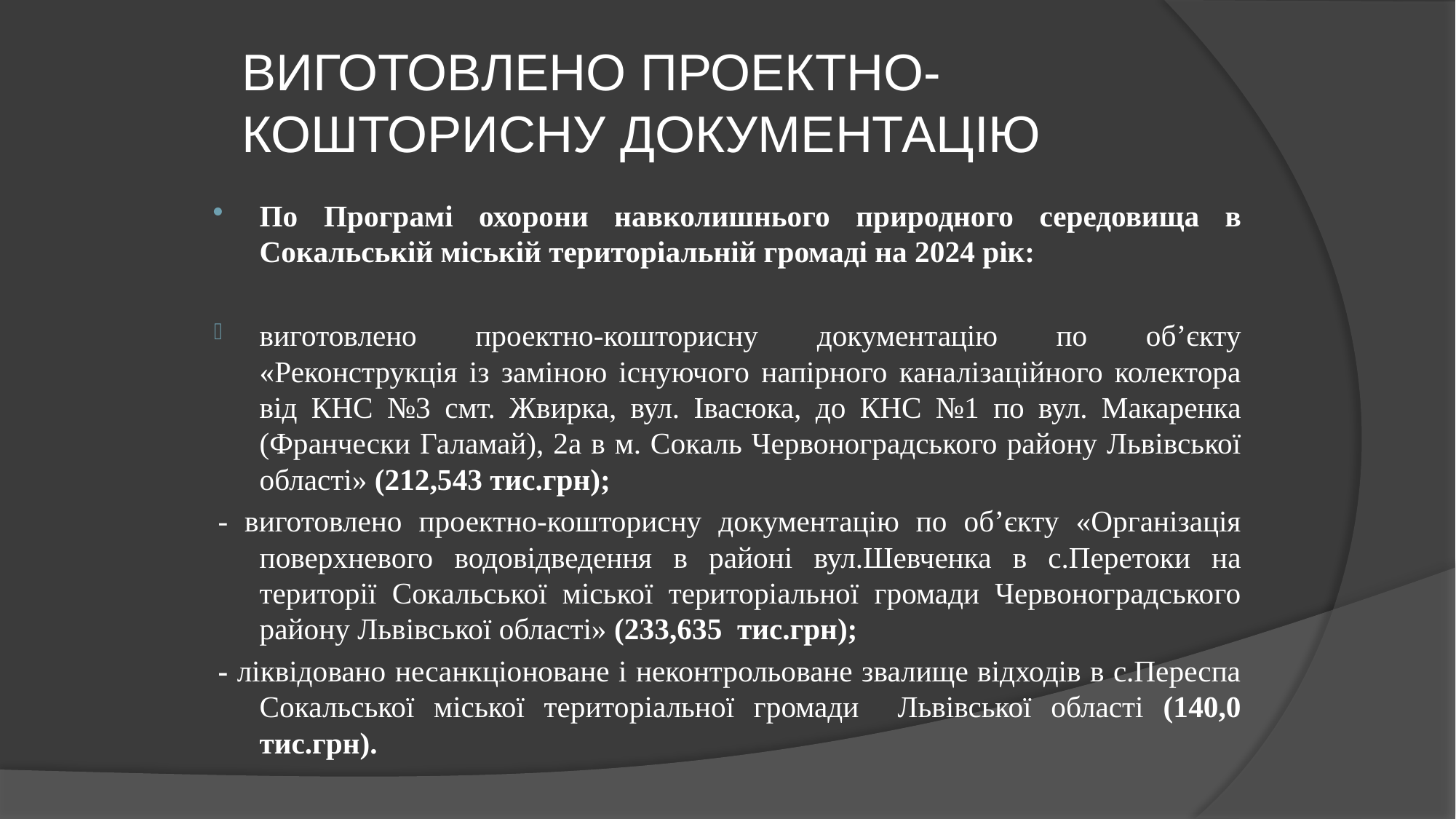

# ВИГОТОВЛЕНО ПРОЕКТНО-КОШТОРИСНУ ДОКУМЕНТАЦІЮ
По Програмі охорони навколишнього природного середовища в Сокальській міській територіальній громаді на 2024 рік:

виготовлено проектно-кошторисну документацію по об’єкту «Реконструкція із заміною існуючого напірного каналізаційного колектора від КНС №3 смт. Жвирка, вул. Івасюка, до КНС №1 по вул. Макаренка (Франчески Галамай), 2а в м. Сокаль Червоноградського району Львівської області» (212,543 тис.грн);
- виготовлено проектно-кошторисну документацію по об’єкту «Організація поверхневого водовідведення в районі вул.Шевченка в с.Перетоки на території Сокальської міської територіальної громади Червоноградського району Львівської області» (233,635  тис.грн);
- ліквідовано несанкціоноване і неконтрольоване звалище відходів в с.Переспа Сокальської міської територіальної громади  Львівської області (140,0 тис.грн).